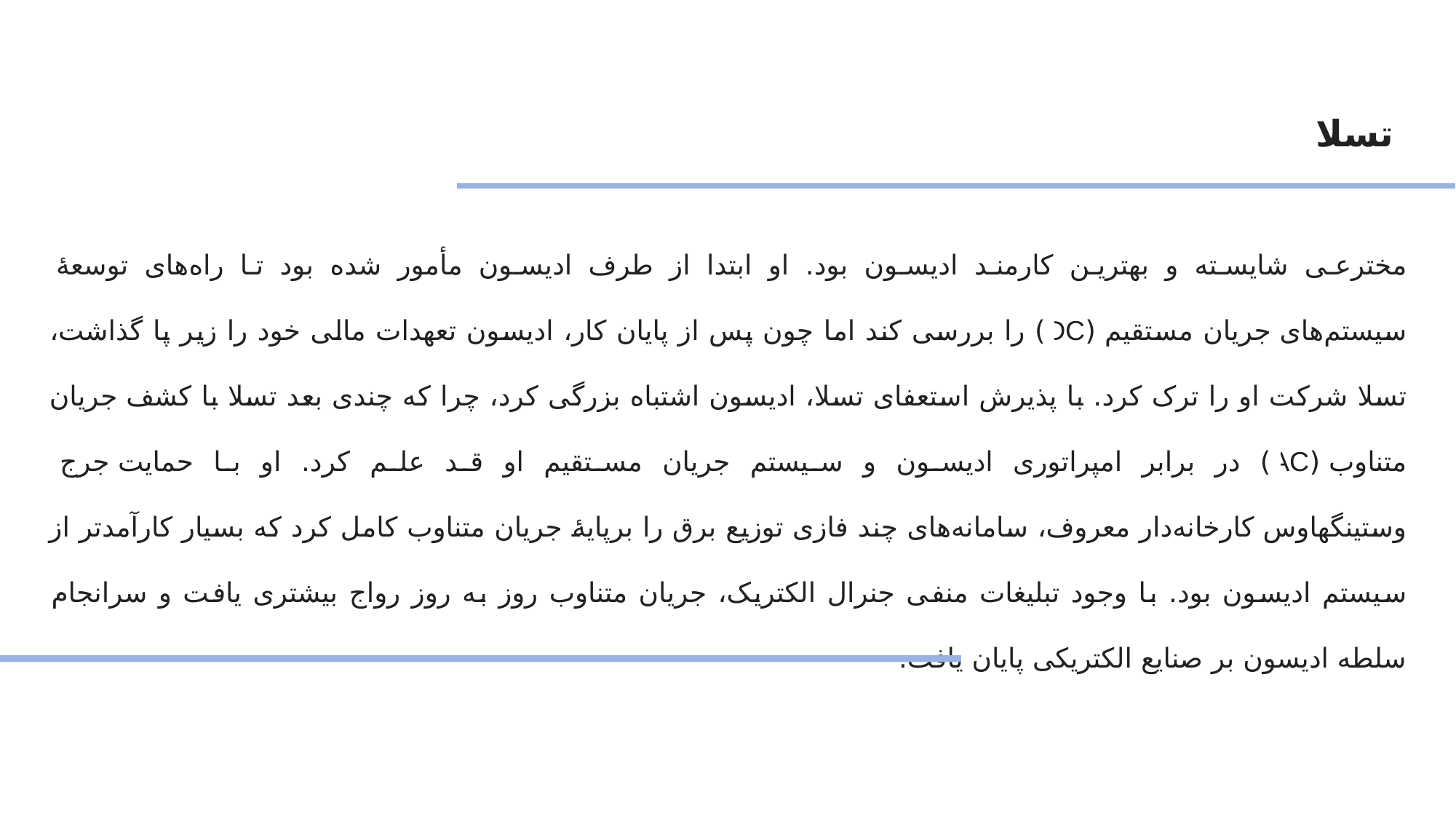

تسلا

مخترعی شایسته و بهترین کارمند ادیسون بود. او ابتدا از طرف ادیسون مأمور شده بود تا راه‌های توسعهٔ سیستم‌های جریان مستقیم (DC) را بررسی کند اما چون پس از پایان کار، ادیسون تعهدات مالی خود را زیر پا گذاشت، تسلا شرکت او را ترک کرد. با پذیرش استعفای تسلا، ادیسون اشتباه بزرگی کرد، چرا که چندی بعد تسلا با کشف جریان متناوب (AC) در برابر امپراتوری ادیسون و سیستم جریان مستقیم او قد علم کرد. او با حمایت جرج وستینگهاوس کارخانه‌دار معروف، سامانه‌های چند فازی توزیع برق را برپایهٔ جریان متناوب کامل کرد که بسیار کارآمدتر از سیستم ادیسون بود. با وجود تبلیغات منفی جنرال الکتریک، جریان متناوب روز به روز رواج بیشتری یافت و سرانجام سلطه ادیسون بر صنایع الکتریکی پایان یافت.